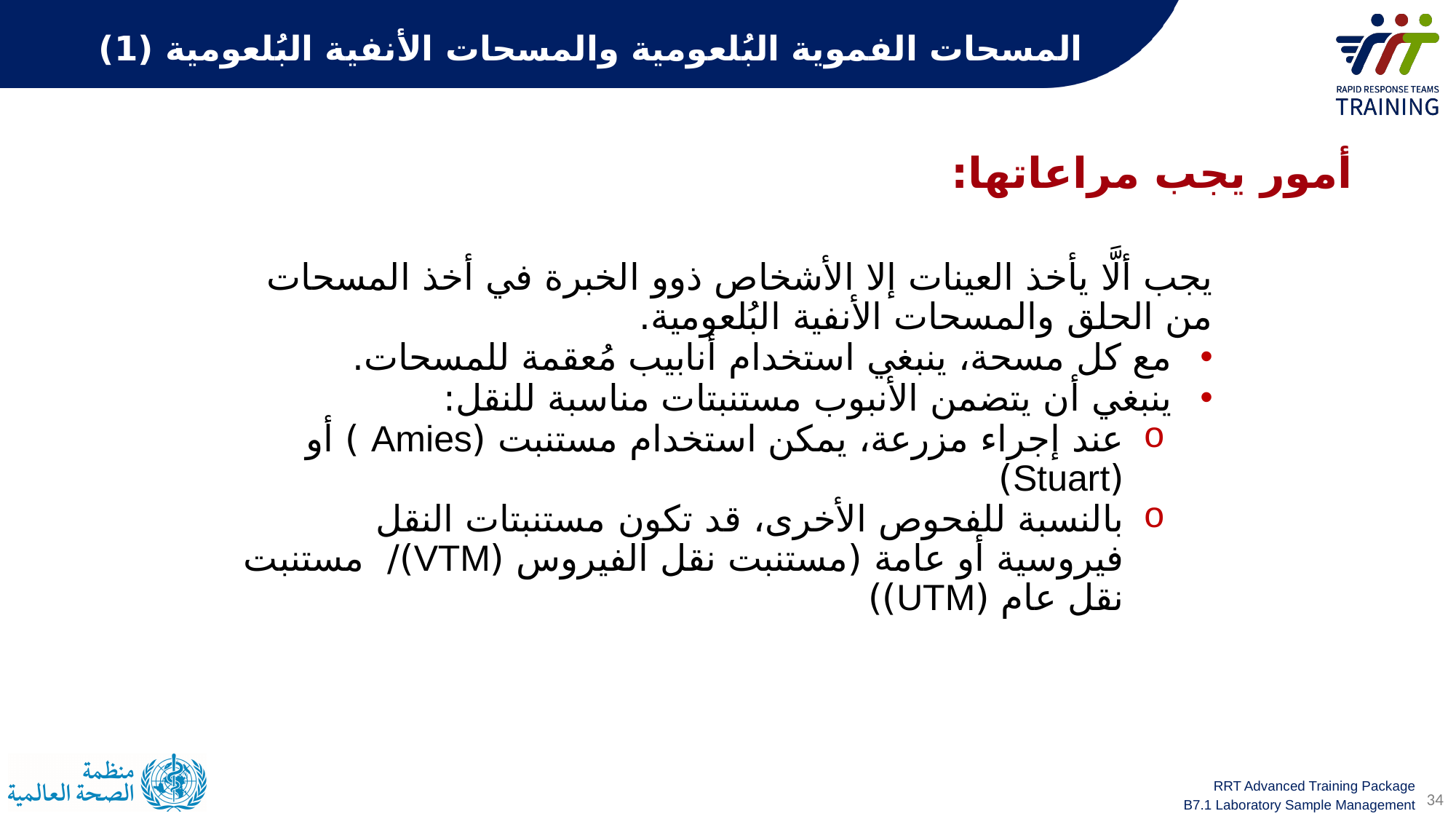

المسحات الفموية البُلعومية والمسحات الأنفية البُلعومية (1)
أمور يجب مراعاتها:
يجب ألَّا يأخذ العينات إلا الأشخاص ذوو الخبرة في أخذ المسحات من الحلق والمسحات الأنفية البُلعومية.
مع كل مسحة، ينبغي استخدام أنابيب مُعقمة للمسحات.
ينبغي أن يتضمن الأنبوب مستنبتات مناسبة للنقل:
عند إجراء مزرعة، يمكن استخدام مستنبت (Amies ) أو (Stuart)
بالنسبة للفحوص الأخرى، قد تكون مستنبتات النقل فيروسية أو عامة (مستنبت نقل الفيروس (VTM)/  مستنبت نقل عام (UTM))